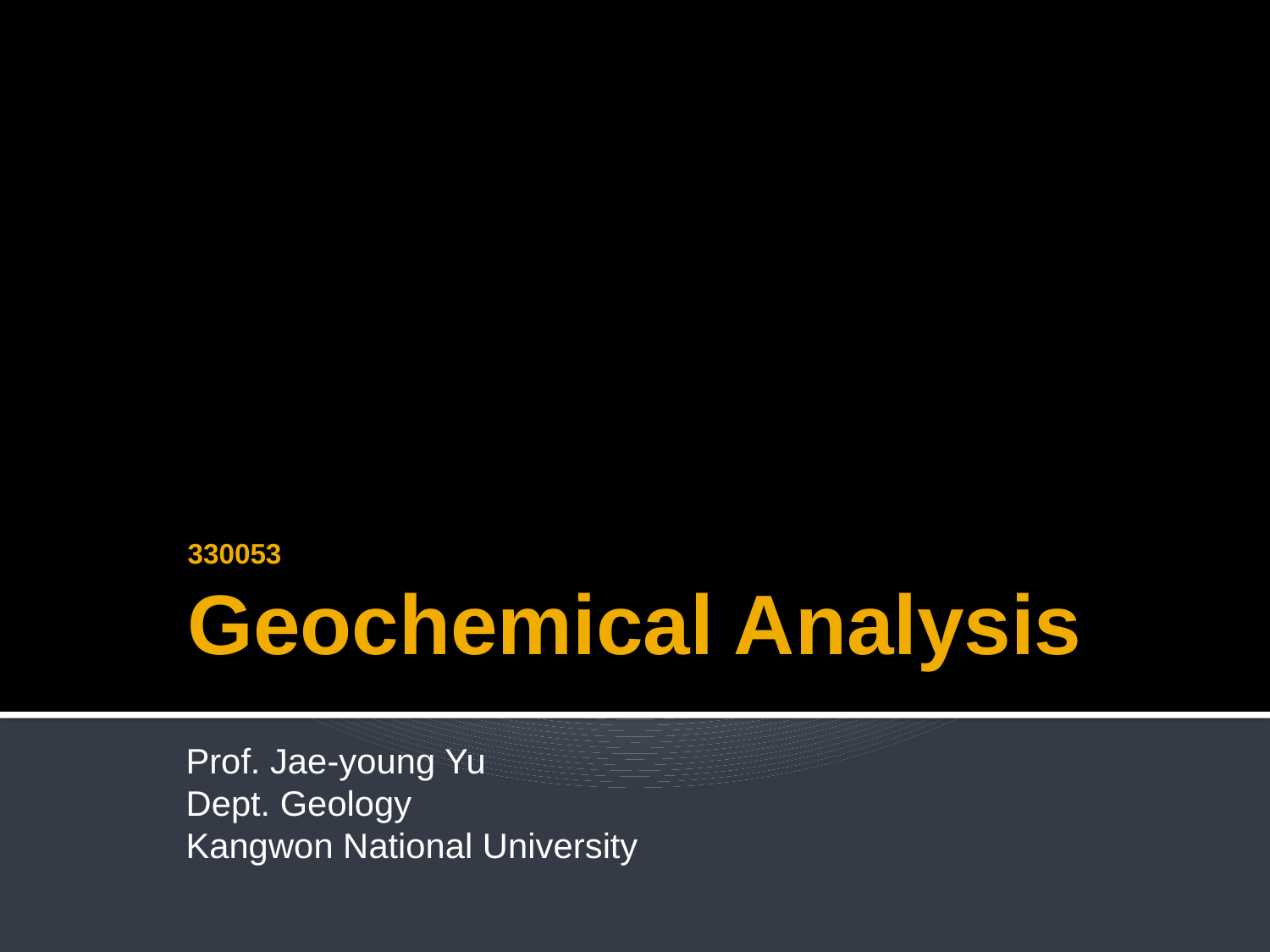

# 330053 Geochemical Analysis
Prof. Jae-young Yu
Dept. Geology
Kangwon National University